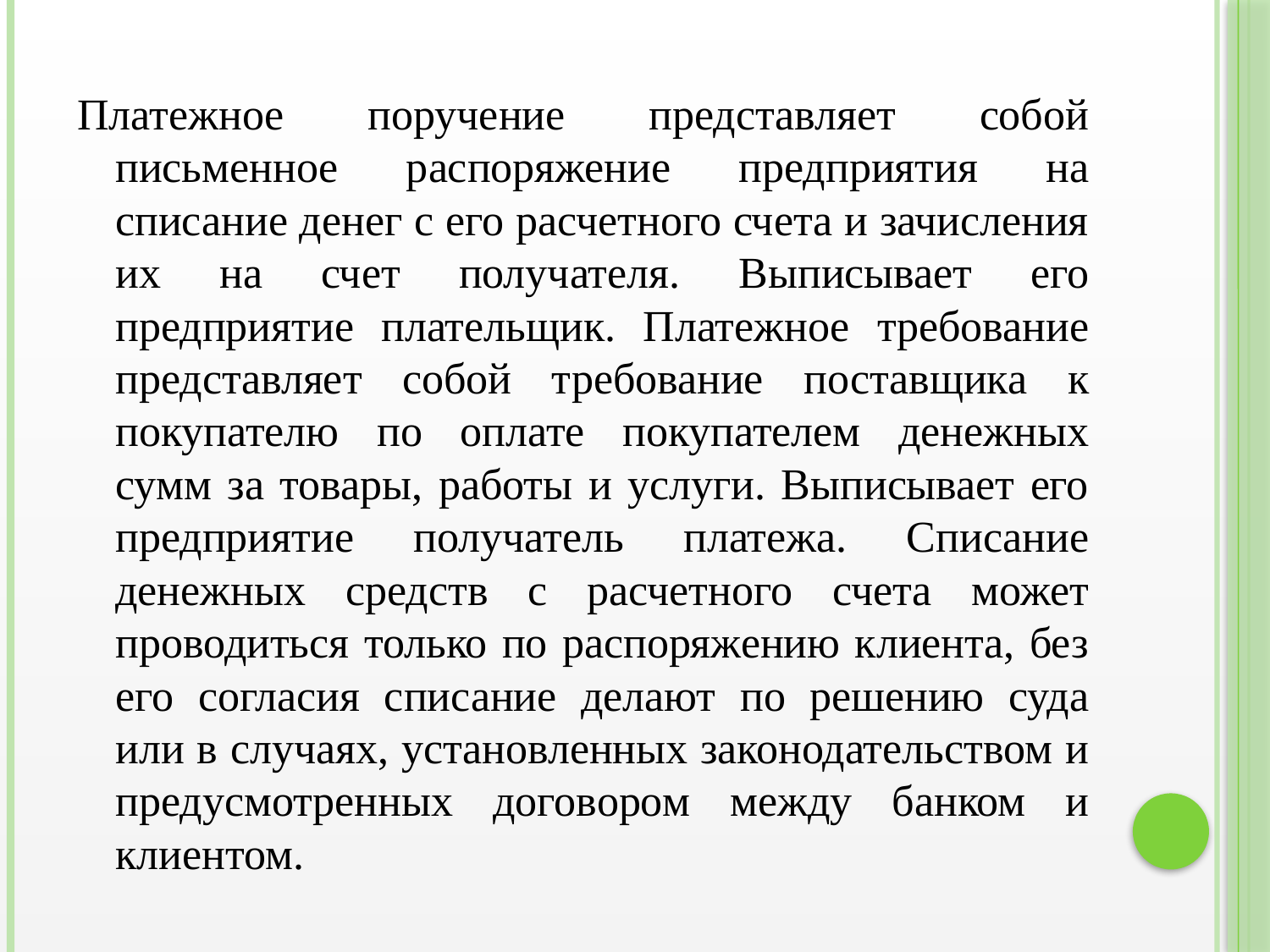

Платежное поручение представляет собой письменное распоряжение предприятия на списание денег с его расчетного счета и зачисления их на счет получателя. Выписывает его предприятие плательщик. Платежное требование представляет собой требование поставщика к покупателю по оплате покупателем денежных сумм за товары, работы и услуги. Выписывает его предприятие получатель платежа. Списание денежных средств с расчетного счета может проводиться только по распоряжению клиента, без его согласия списание делают по решению суда или в случаях, установленных законодательством и предусмотренных договором между банком и клиентом.